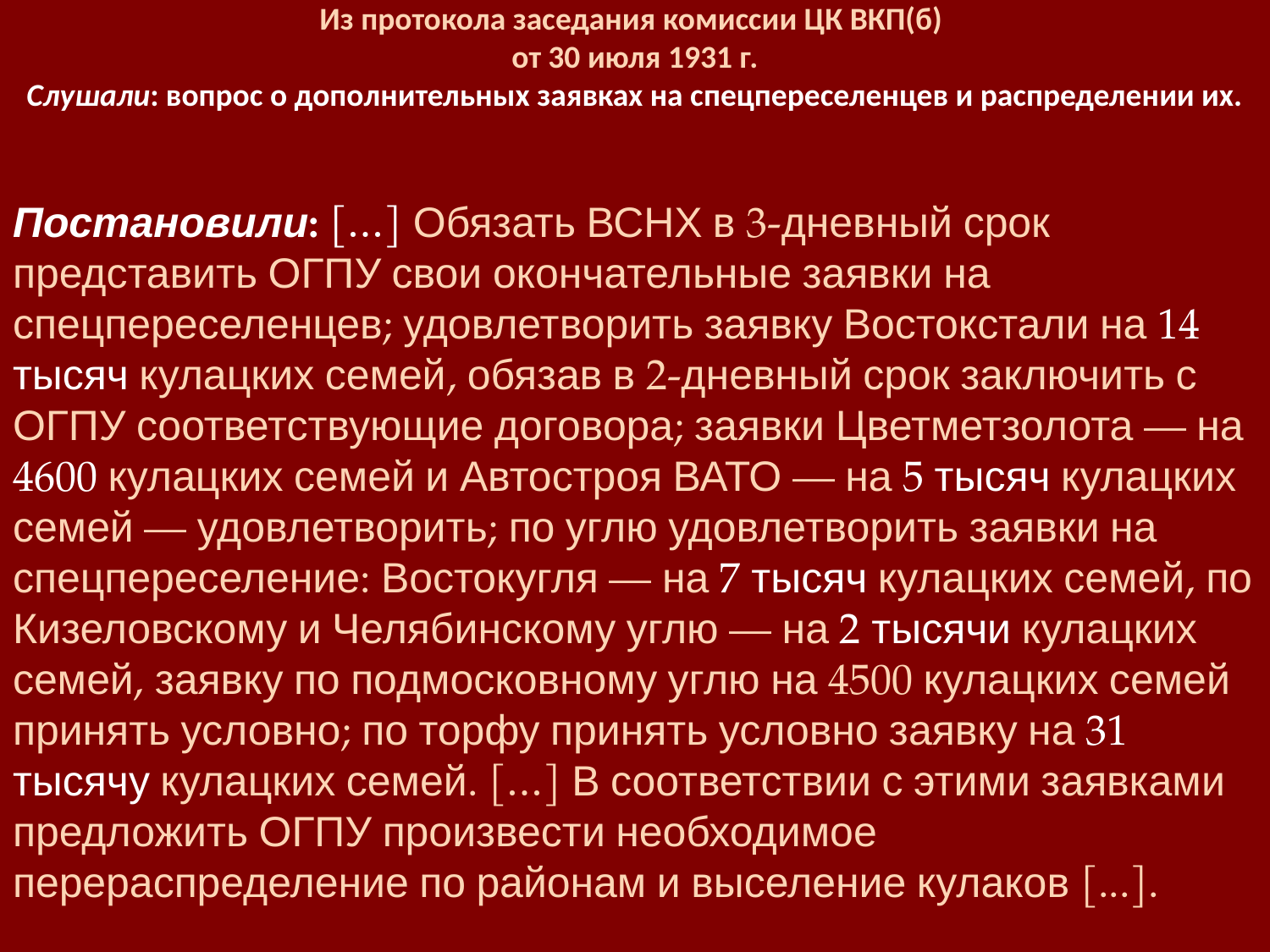

# Из протокола заседания комиссии ЦК ВКП(б) от 30 июля 1931 г. Слушали: вопрос о дополнительных заявках на спецпереселенцев и распределении их.
Постановили: […] Обязать ВСНХ в 3-дневный срок представить ОГПУ свои окончательные заявки на спецпереселенцев; удовлетворить заявку Востокстали на 14 тысяч кулацких семей, обязав в 2-дневный срок заключить с ОГПУ соответствующие договора; заявки Цветметзолота — на 4600 кулацких семей и Автостроя ВАТО — на 5 тысяч кулацких семей — удовлетворить; по углю удовлетворить заявки на спецпереселение: Востокугля — на 7 тысяч кулацких семей, по Кизеловскому и Челябинскому углю — на 2 тысячи кулацких семей, заявку по подмосковному углю на 4500 кулацких семей принять условно; по торфу принять условно заявку на 31 тысячу кулацких семей. […] В соответствии с этими заявками предложить ОГПУ произвести необходимое перераспределение по районам и выселение кулаков [...].